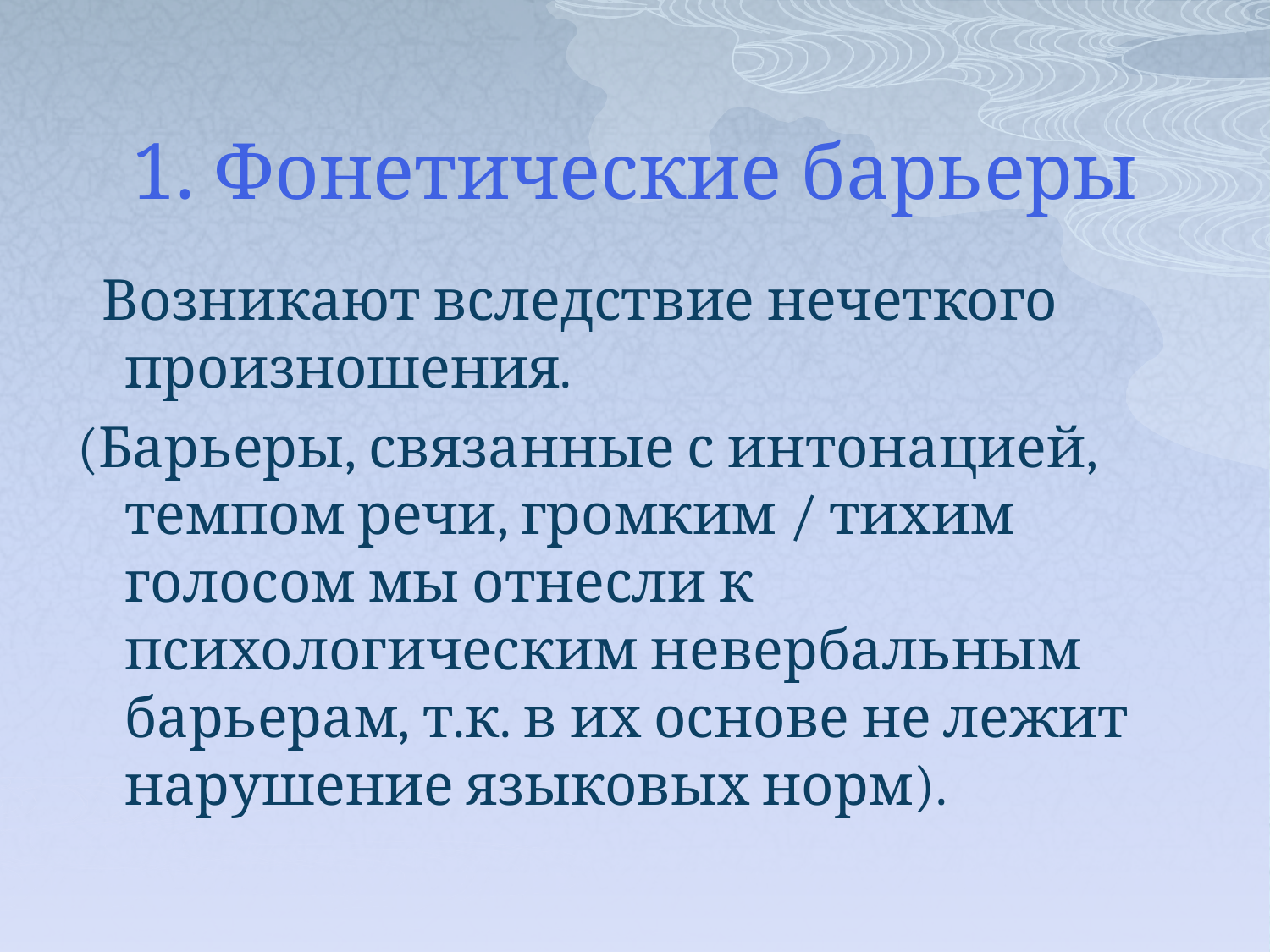

# 1. Фонетические барьеры
  Возникают вследствие нечеткого произношения.
(Барьеры, связанные с интонацией, темпом речи, громким / тихим голосом мы отнесли к психологическим невербальным барьерам, т.к. в их основе не лежит нарушение языковых норм).